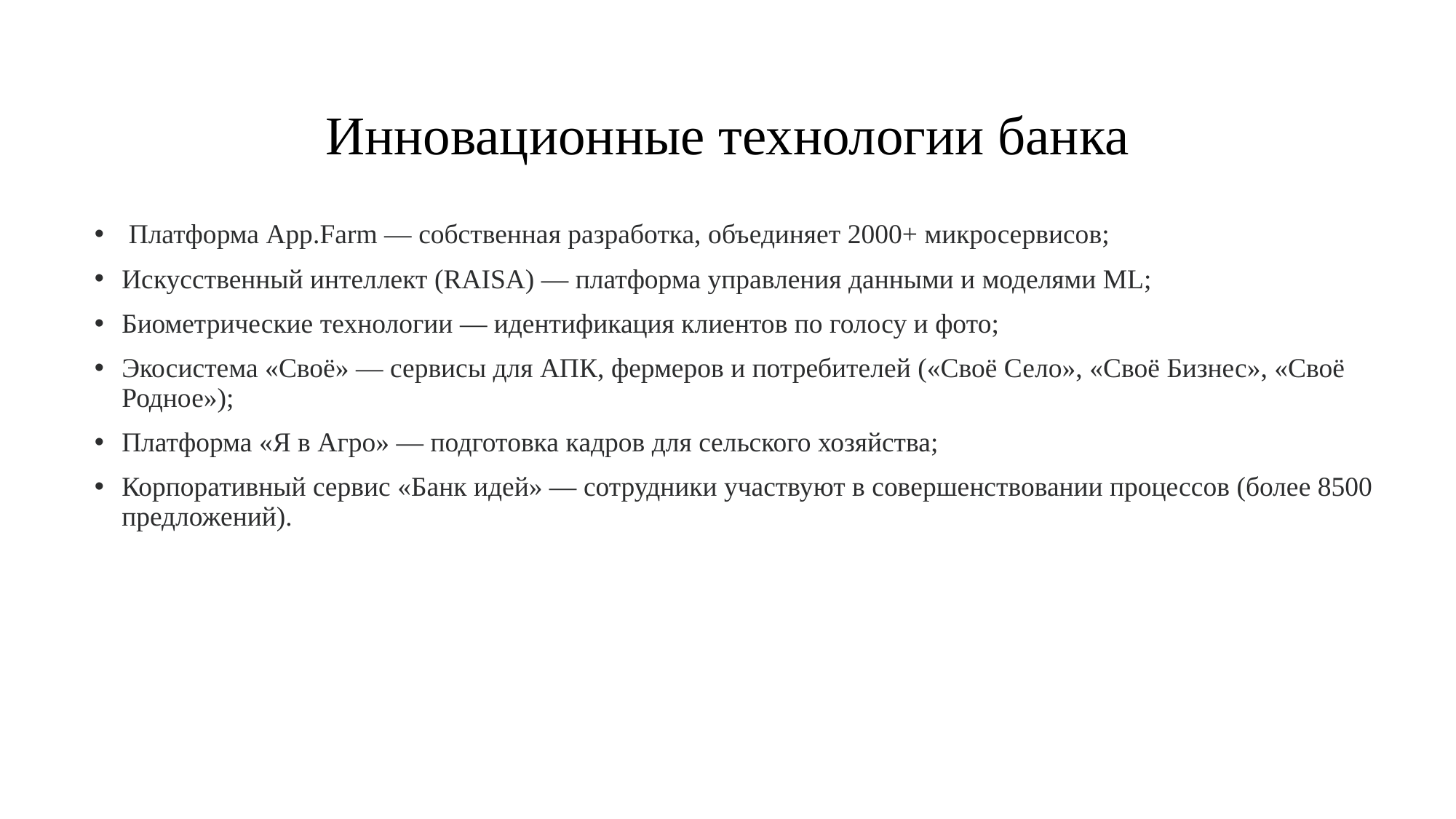

# Инновационные технологии банка
 Платформа App.Farm — собственная разработка, объединяет 2000+ микросервисов;
Искусственный интеллект (RAISA) — платформа управления данными и моделями ML;
Биометрические технологии — идентификация клиентов по голосу и фото;
Экосистема «Своё» — сервисы для АПК, фермеров и потребителей («Своё Село», «Своё Бизнес», «Своё Родное»);
Платформа «Я в Агро» — подготовка кадров для сельского хозяйства;
Корпоративный сервис «Банк идей» — сотрудники участвуют в совершенствовании процессов (более 8500 предложений).